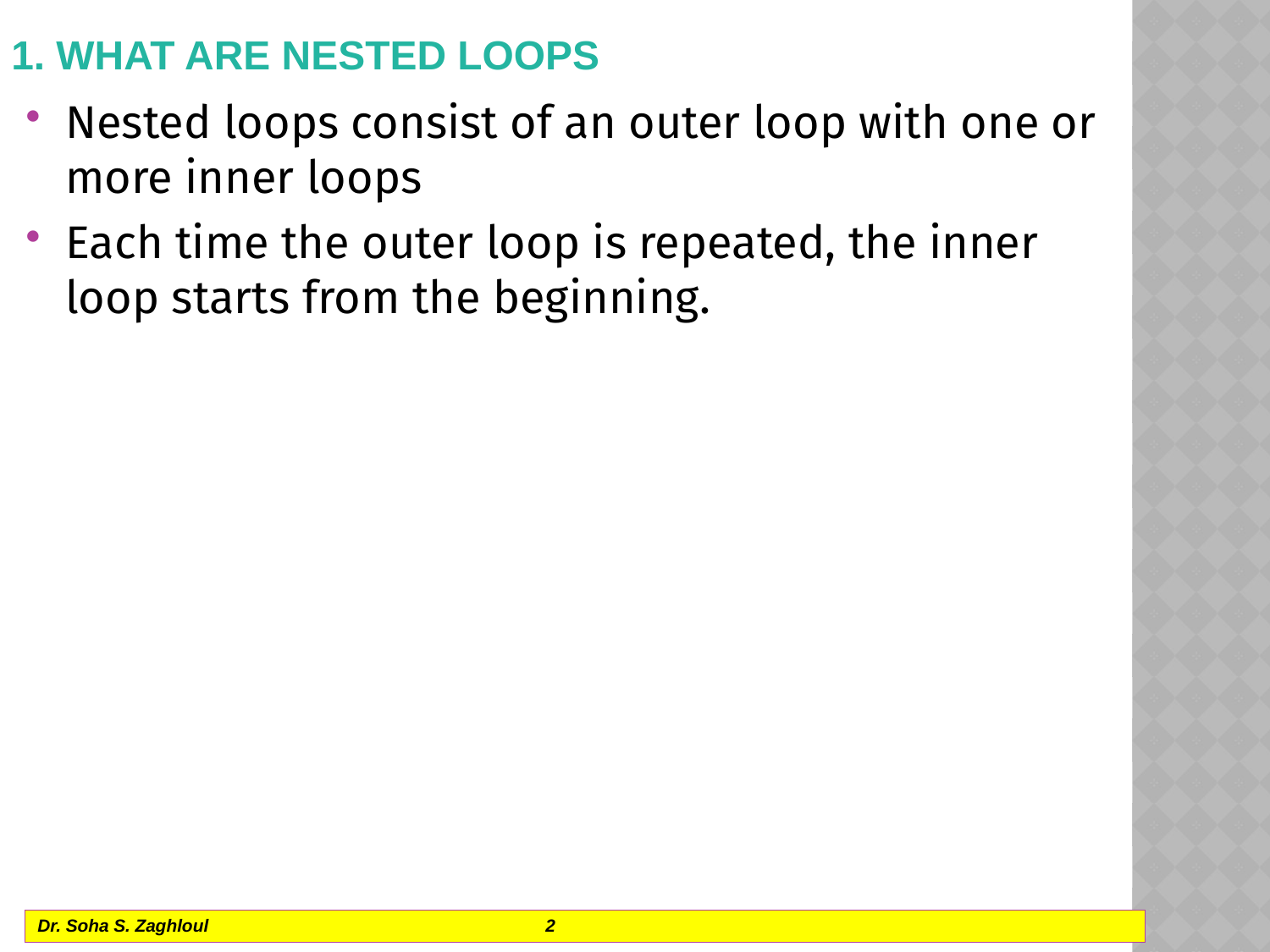

# 1. WHAT ARE NESTED LOOPS
Nested loops consist of an outer loop with one or more inner loops
Each time the outer loop is repeated, the inner loop starts from the beginning.

Dr. Soha S. Zaghloul			2